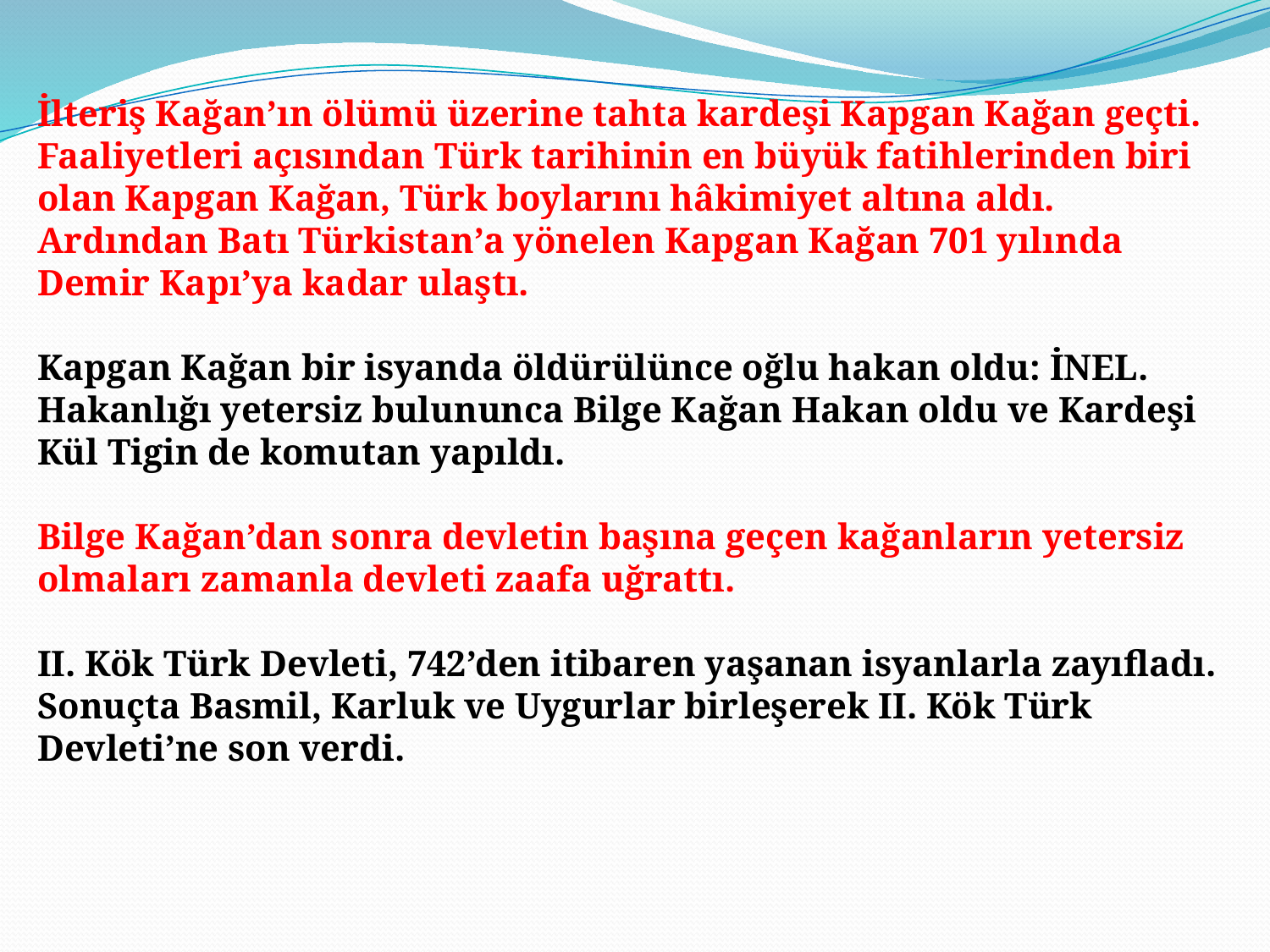

İlteriş Kağan’ın ölümü üzerine tahta kardeşi Kapgan Kağan geçti. Faaliyetleri açısından Türk tarihinin en büyük fatihlerinden biri olan Kapgan Kağan, Türk boylarını hâkimiyet altına aldı. Ardından Batı Türkistan’a yönelen Kapgan Kağan 701 yılında Demir Kapı’ya kadar ulaştı.

Kapgan Kağan bir isyanda öldürülünce oğlu hakan oldu: İNEL.
Hakanlığı yetersiz bulununca Bilge Kağan Hakan oldu ve Kardeşi Kül Tigin de komutan yapıldı.

Bilge Kağan’dan sonra devletin başına geçen kağanların yetersiz olmaları zamanla devleti zaafa uğrattı.

II. Kök Türk Devleti, 742’den itibaren yaşanan isyanlarla zayıfladı. Sonuçta Basmil, Karluk ve Uygurlar birleşerek II. Kök Türk Devleti’ne son verdi.